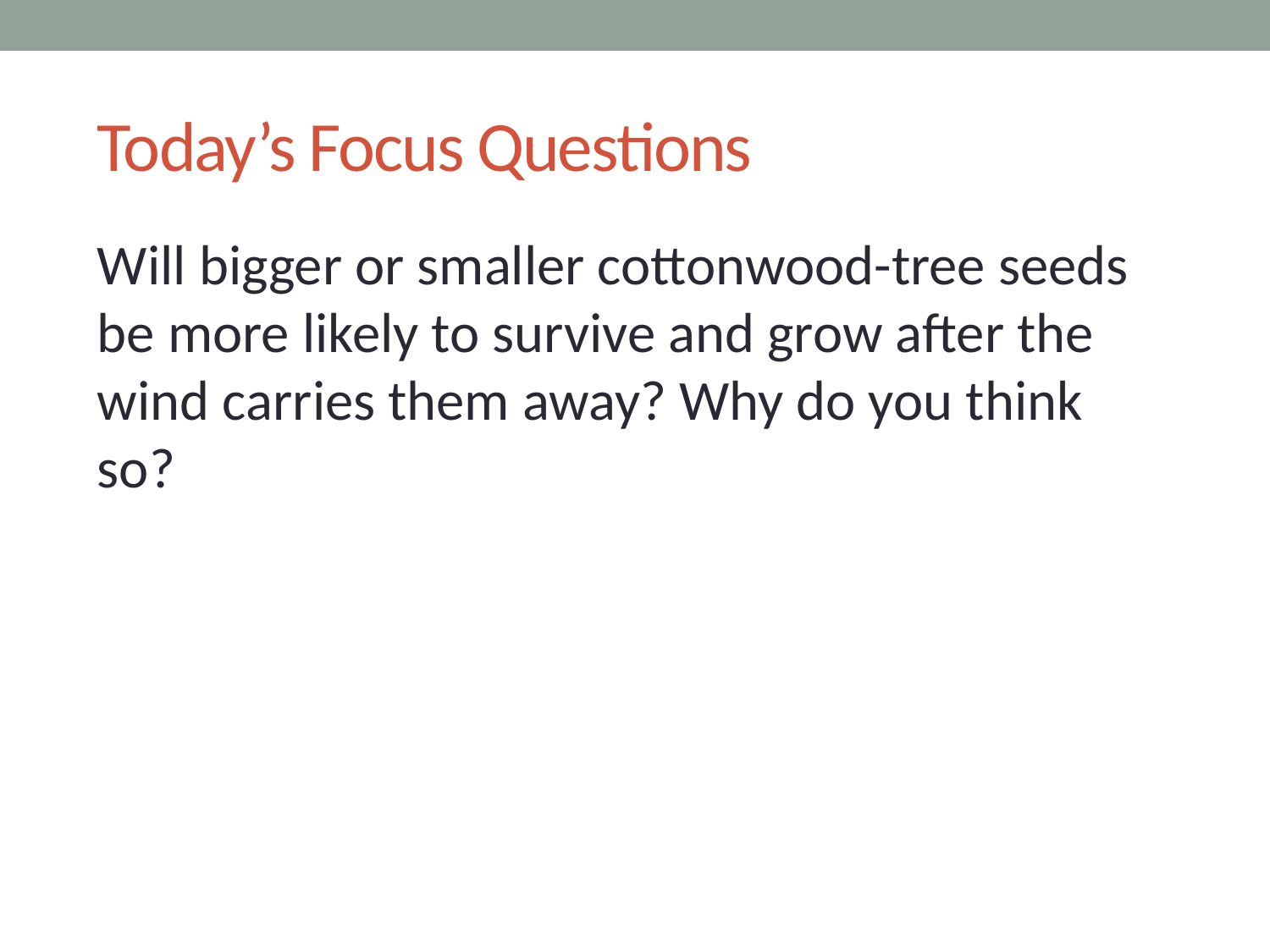

# Today’s Focus Questions
Will bigger or smaller cottonwood-tree seeds be more likely to survive and grow after the wind carries them away? Why do you think so?